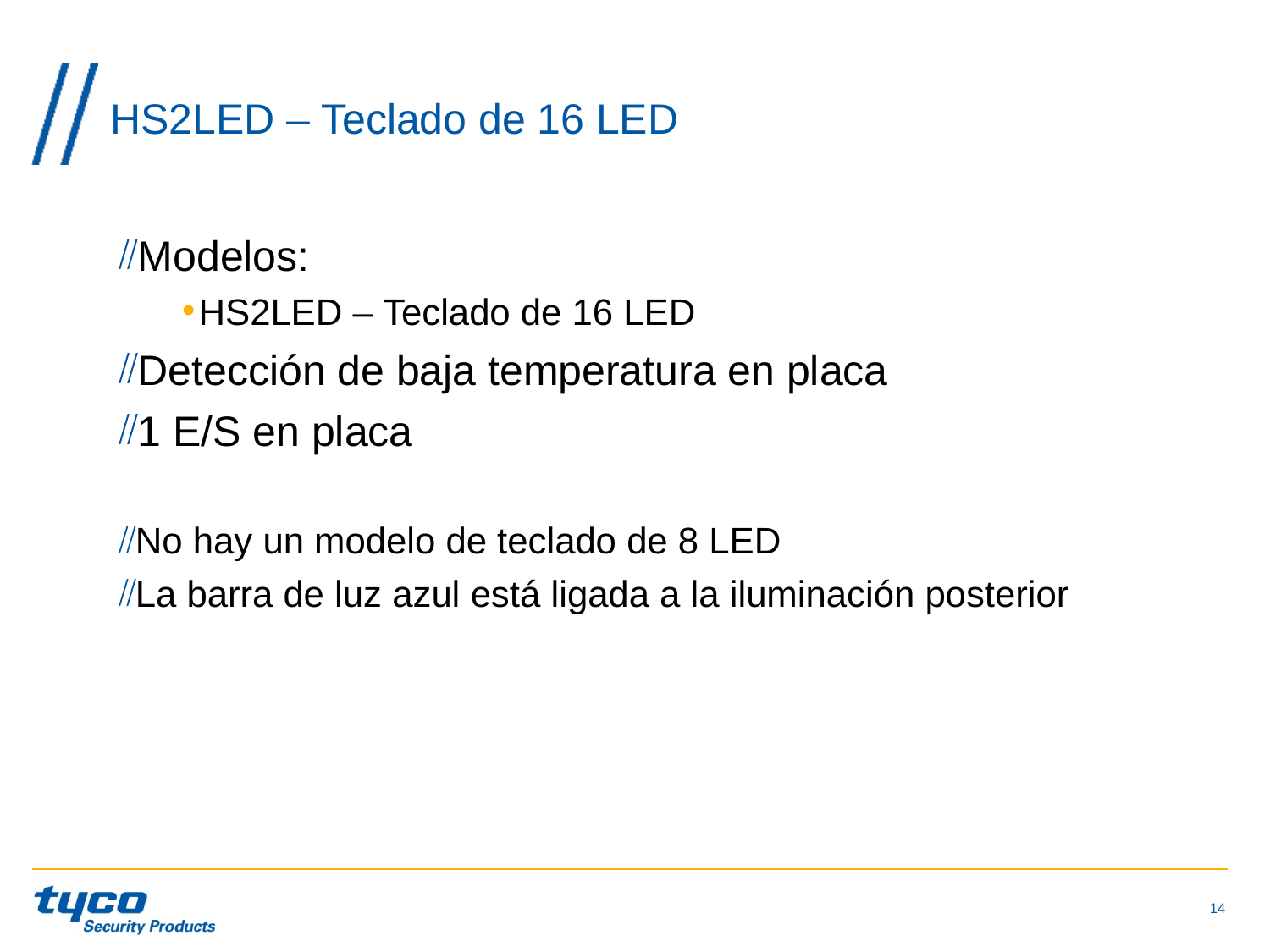

# HS2LED – Teclado de 16 LED
Modelos:
HS2LED – Teclado de 16 LED
Detección de baja temperatura en placa
1 E/S en placa

No hay un modelo de teclado de 8 LED
La barra de luz azul está ligada a la iluminación posterior

14